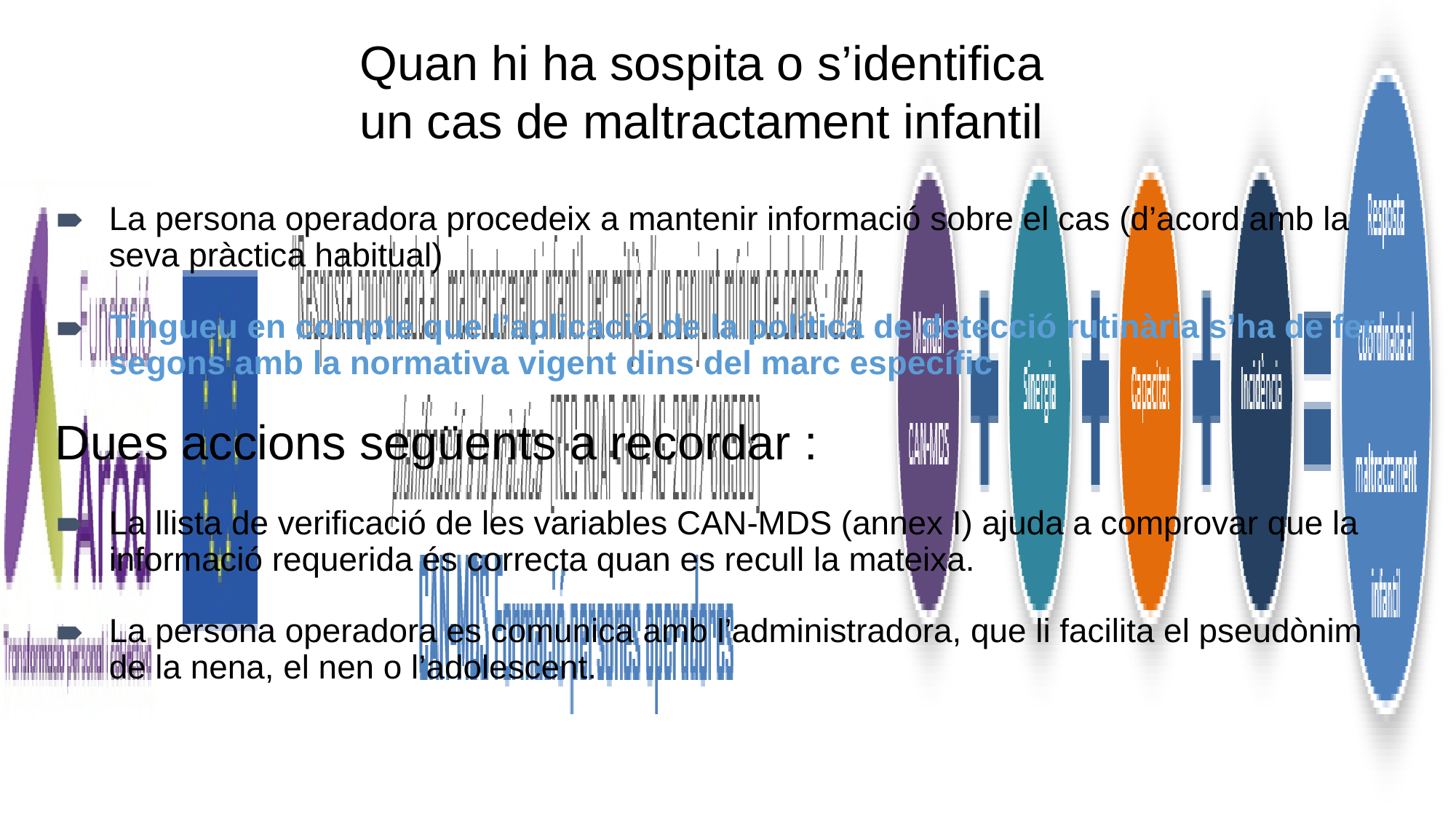

Quan hi ha sospita o s’identifica
un cas de maltractament infantil
La persona operadora procedeix a mantenir informació sobre el cas (d’acord amb la seva pràctica habitual)

Tingueu en compte que l’aplicació de la política de detecció rutinària s’ha de fer segons amb la normativa vigent dins del marc específic

Dues accions següents a recordar :

La llista de verificació de les variables CAN-MDS (annex I) ajuda a comprovar que la informació requerida és correcta quan es recull la mateixa.

La persona operadora es comunica amb l’administradora, que li facilita el pseudònim de la nena, el nen o l’adolescent.